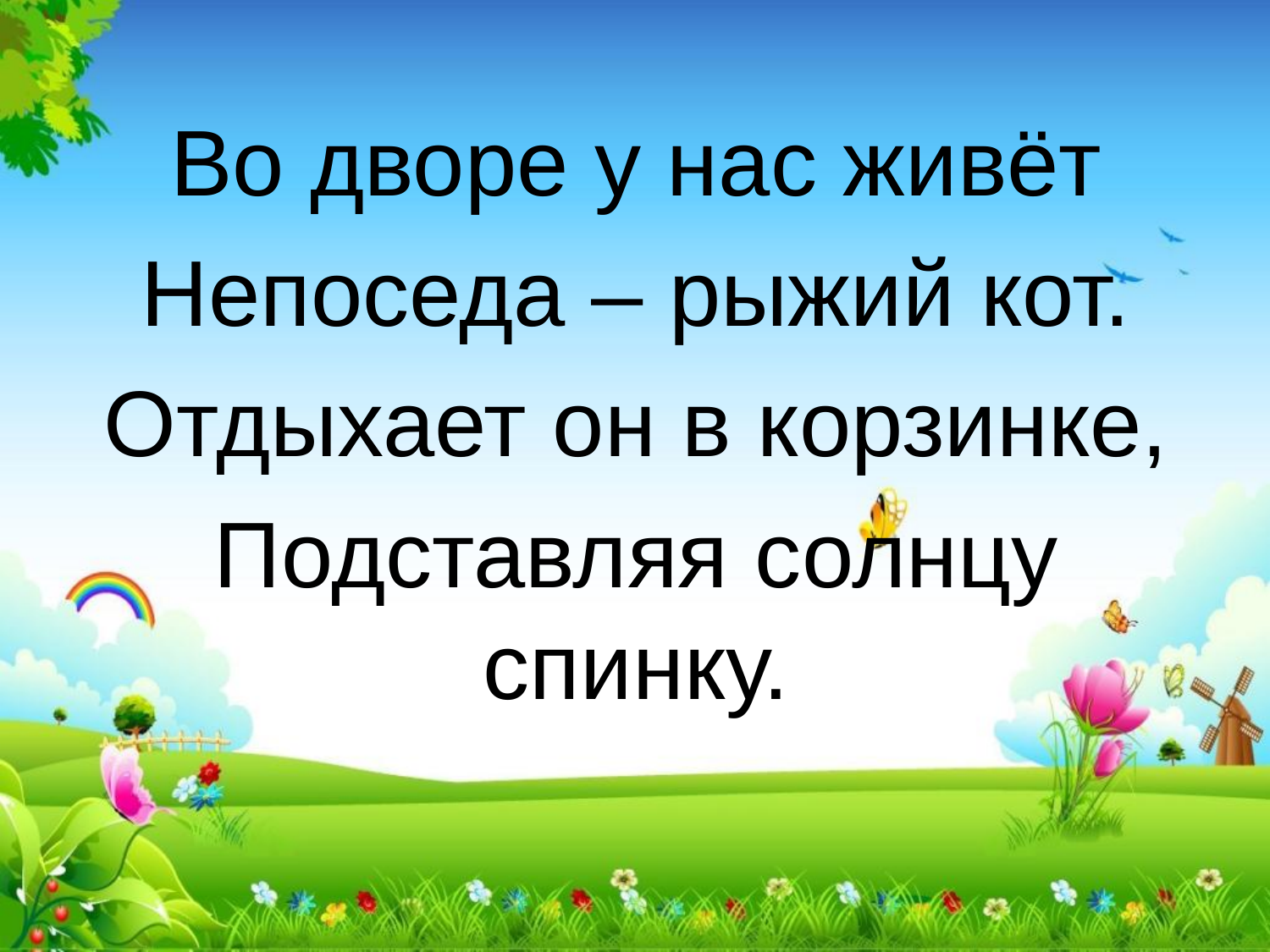

Во дворе у нас живёт
Непоседа – рыжий кот.
Отдыхает он в корзинке,
Подставляя солнцу спинку.